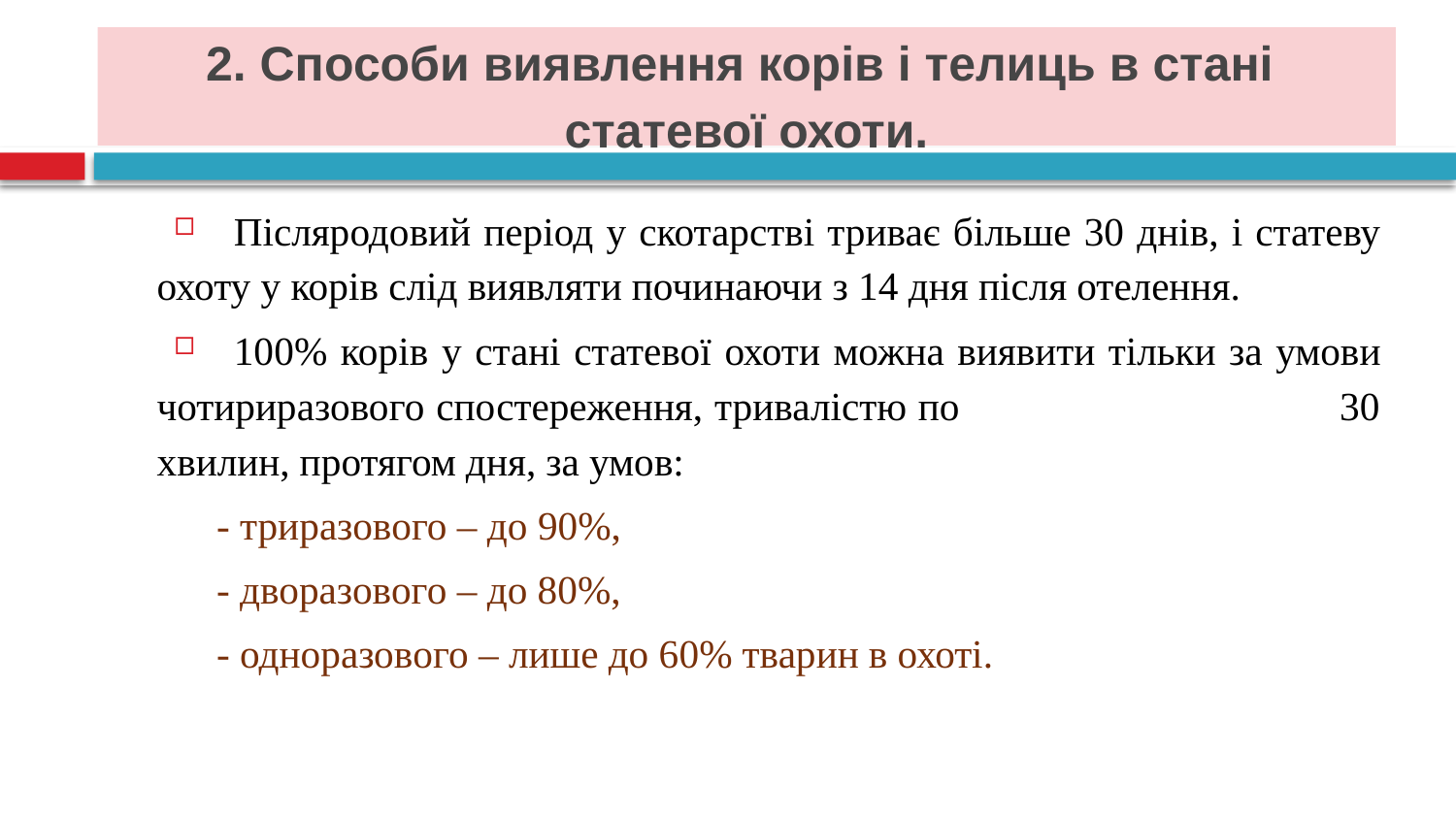

# 2. Способи виявлення корів і телиць в стані статевої охоти.
Післяродовий період у скотарстві триває більше 30 днів, і статеву охоту у корів слід виявляти починаючи з 14 дня після отелення.
100% корів у стані статевої охоти можна виявити тільки за умови чотириразового спостереження, тривалістю по                                 30 хвилин, протягом дня, за умов:
      - триразового – до 90%,
      - дворазового – до 80%,
      - одноразового – лише до 60% тварин в охоті.